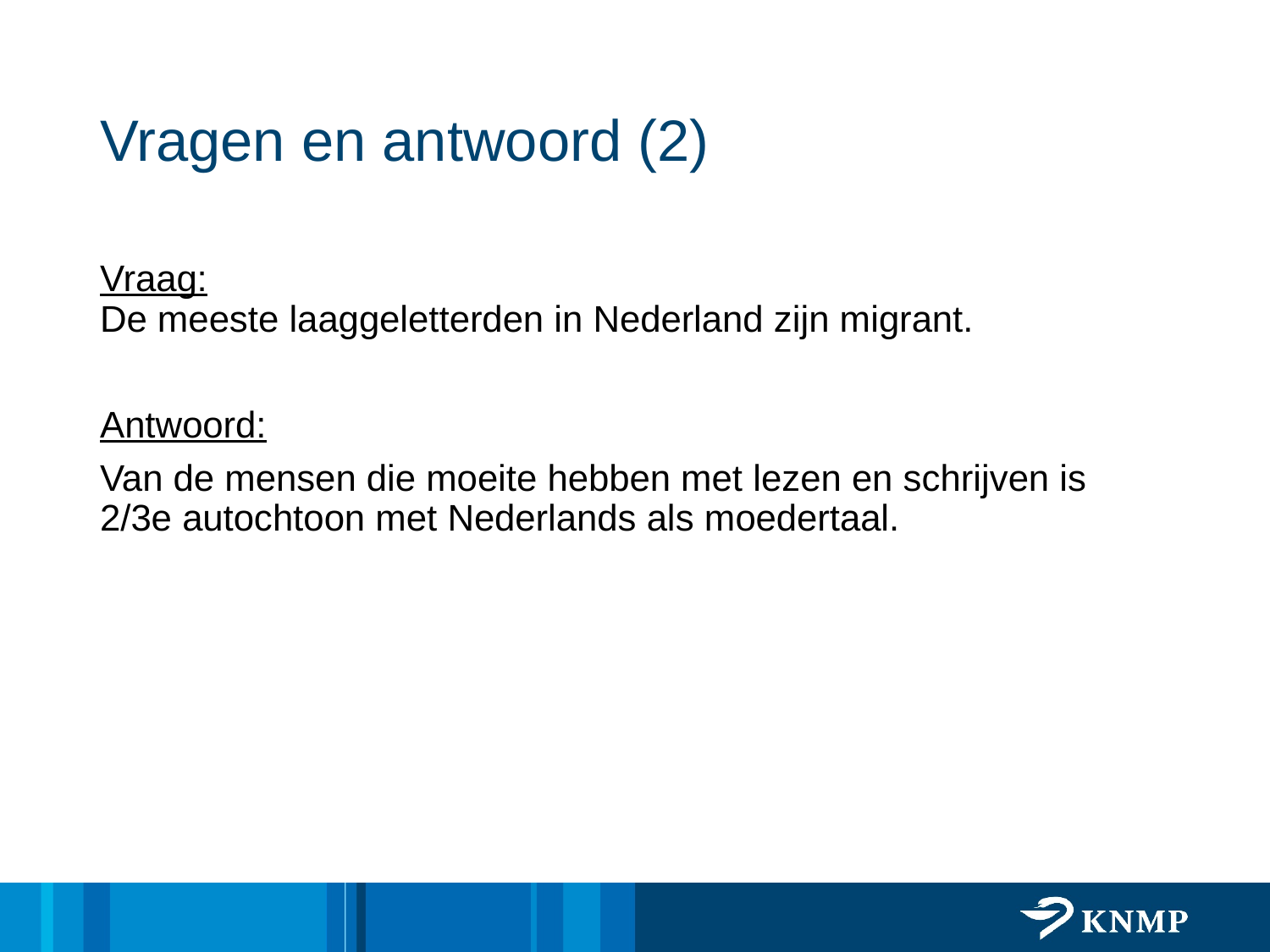

# Vragen en antwoord (2)
Vraag:
De meeste laaggeletterden in Nederland zijn migrant.

Antwoord:
Van de mensen die moeite hebben met lezen en schrijven is 2/3e autochtoon met Nederlands als moedertaal.